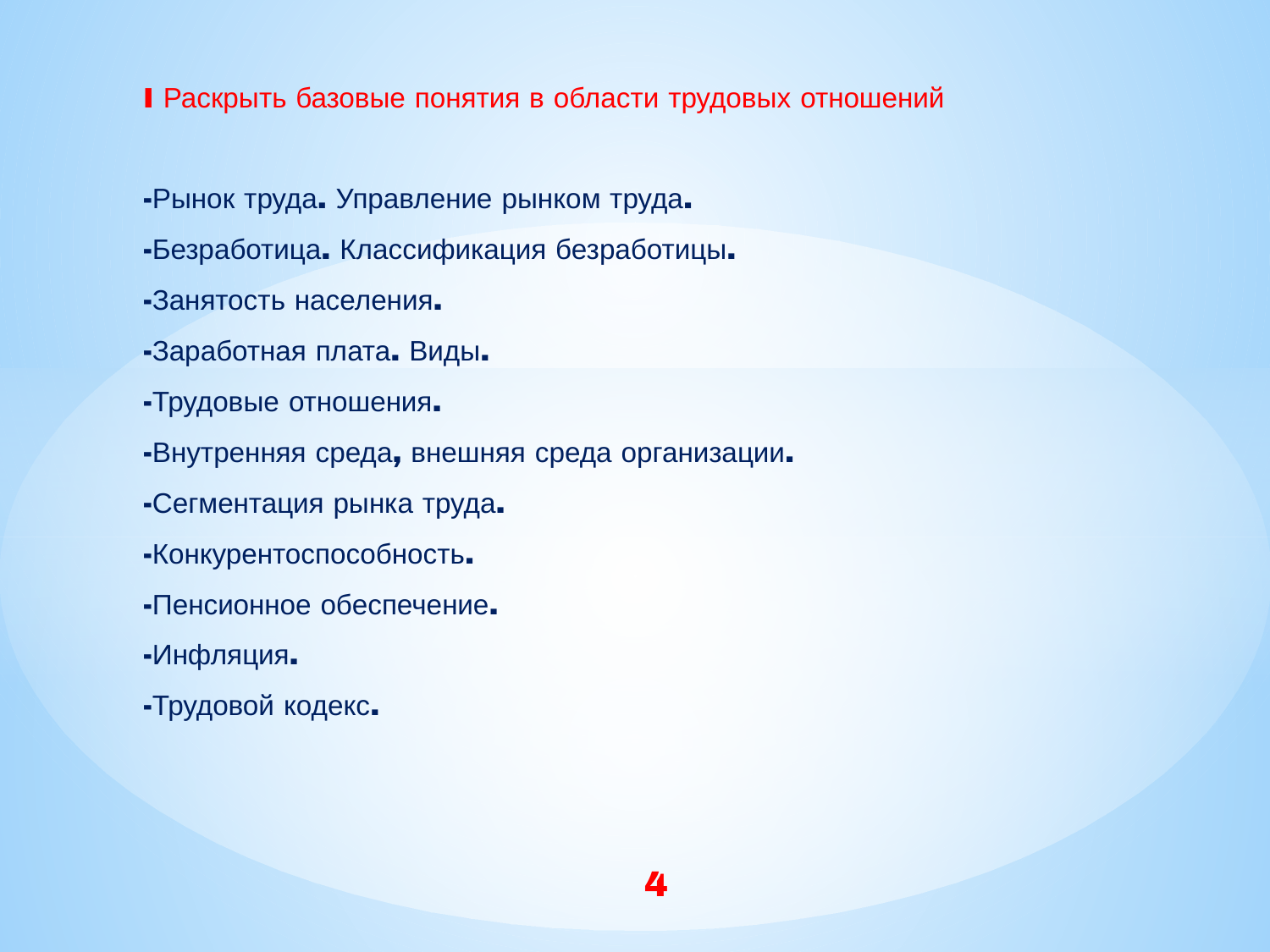

# I Раскрыть базовые понятия в области трудовых отношений -Рынок труда. Управление рынком труда. -Безработица. Классификация безработицы. -Занятость населения. -Заработная плата. Виды. -Трудовые отношения. -Внутренняя среда, внешняя среда организации. -Сегментация рынка труда. -Конкурентоспособность. -Пенсионное обеспечение. -Инфляция. -Трудовой кодекс.

4